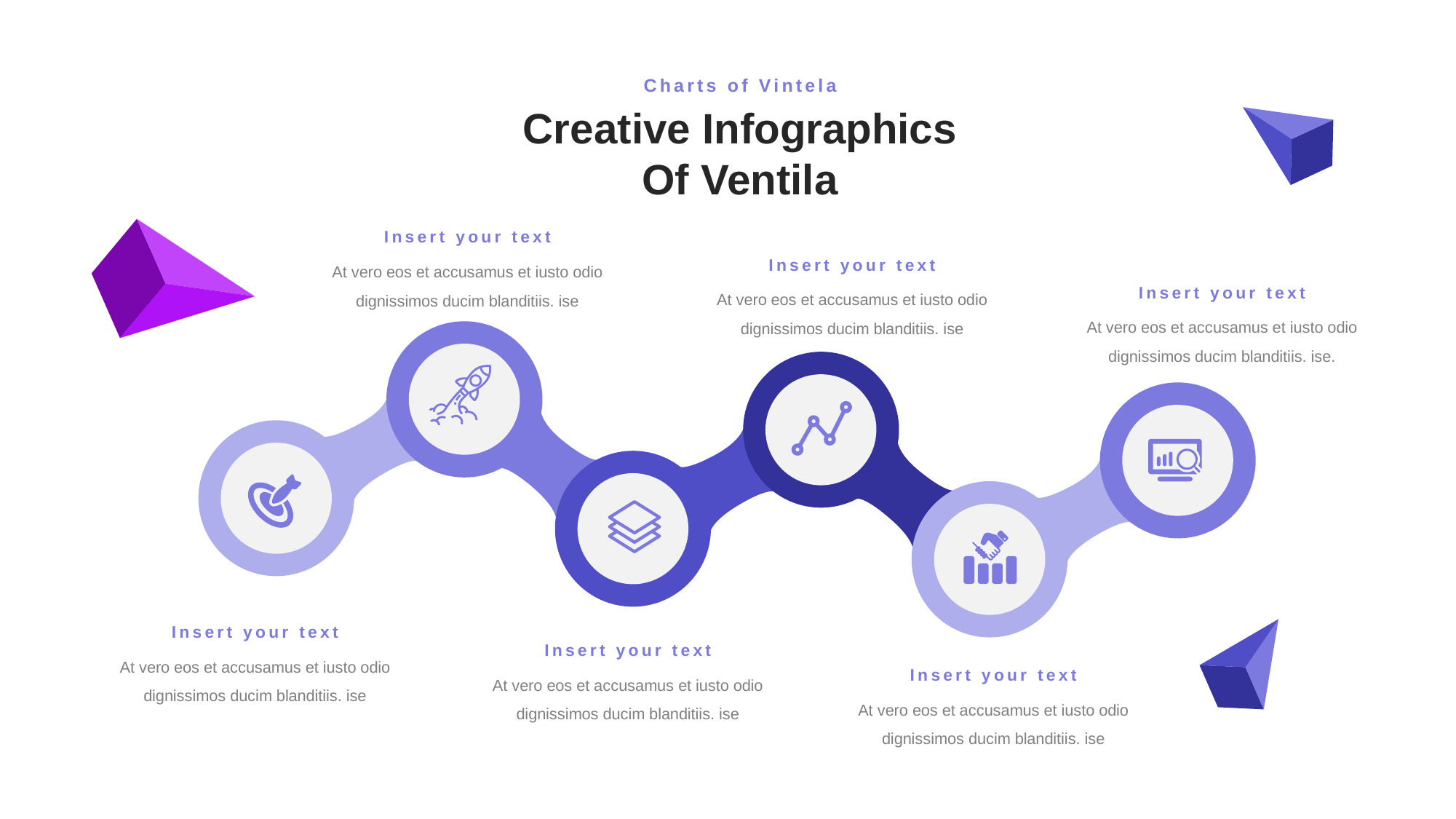

Charts of Vintela

Creative Infographics Of Ventila

Insert your text
At vero eos et accusamus et iusto odio dignissimos ducim blanditiis. ise
Insert your text
At vero eos et accusamus et iusto odio dignissimos ducim blanditiis. ise
Insert your text
At vero eos et accusamus et iusto odio dignissimos ducim blanditiis. ise.

Insert your text
Insert your text
At vero eos et accusamus et iusto odio dignissimos ducim blanditiis. ise
Insert your text
At vero eos et accusamus et iusto odio dignissimos ducim blanditiis. ise
At vero eos et accusamus et iusto odio dignissimos ducim blanditiis. ise